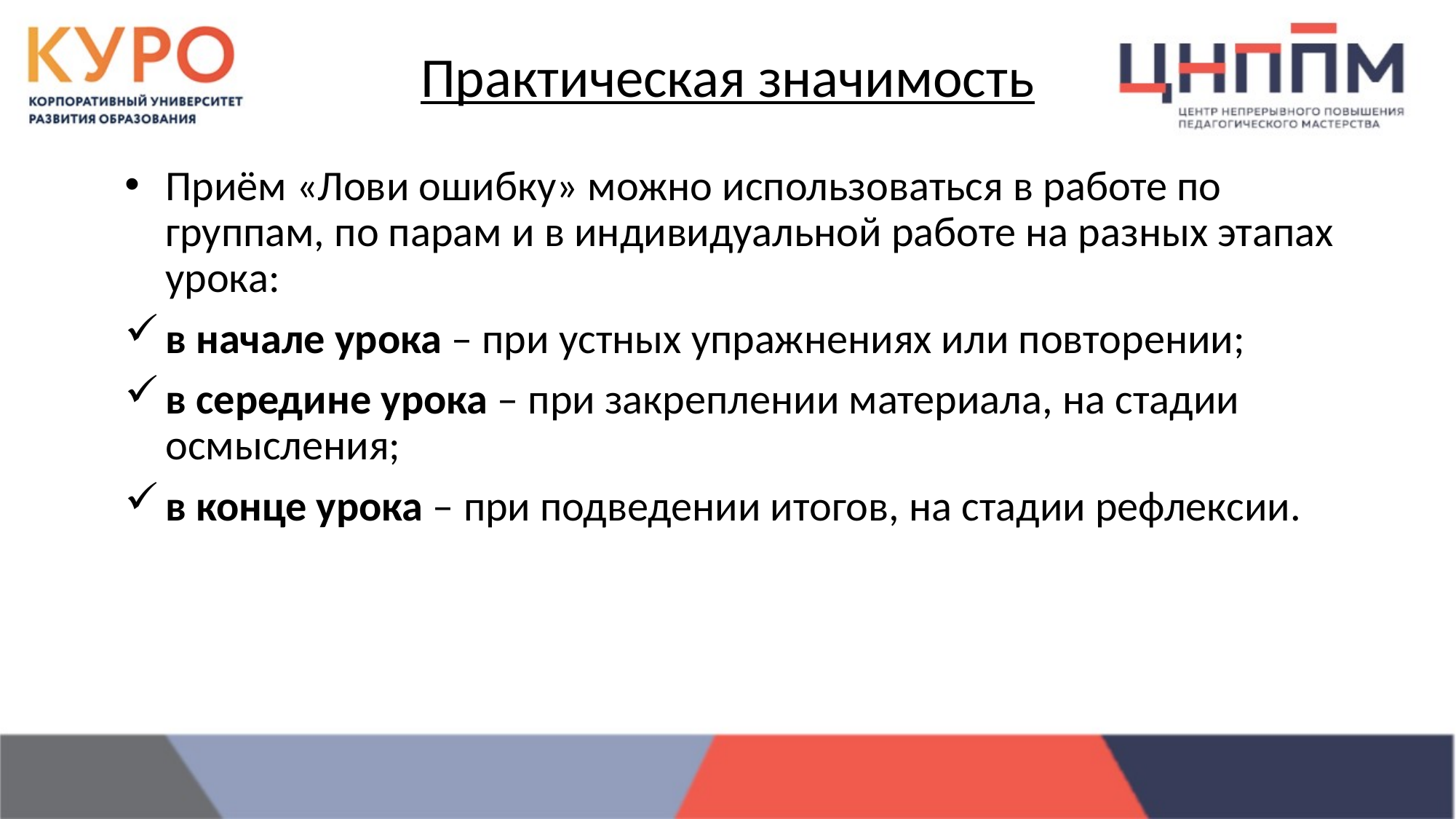

# Практическая значимость
Приём «Лови ошибку» можно использоваться в работе по группам, по парам и в индивидуальной работе на разных этапах урока:
в начале урока – при устных упражнениях или повторении;
в середине урока – при закреплении материала, на стадии осмысления;
в конце урока – при подведении итогов, на стадии рефлексии.